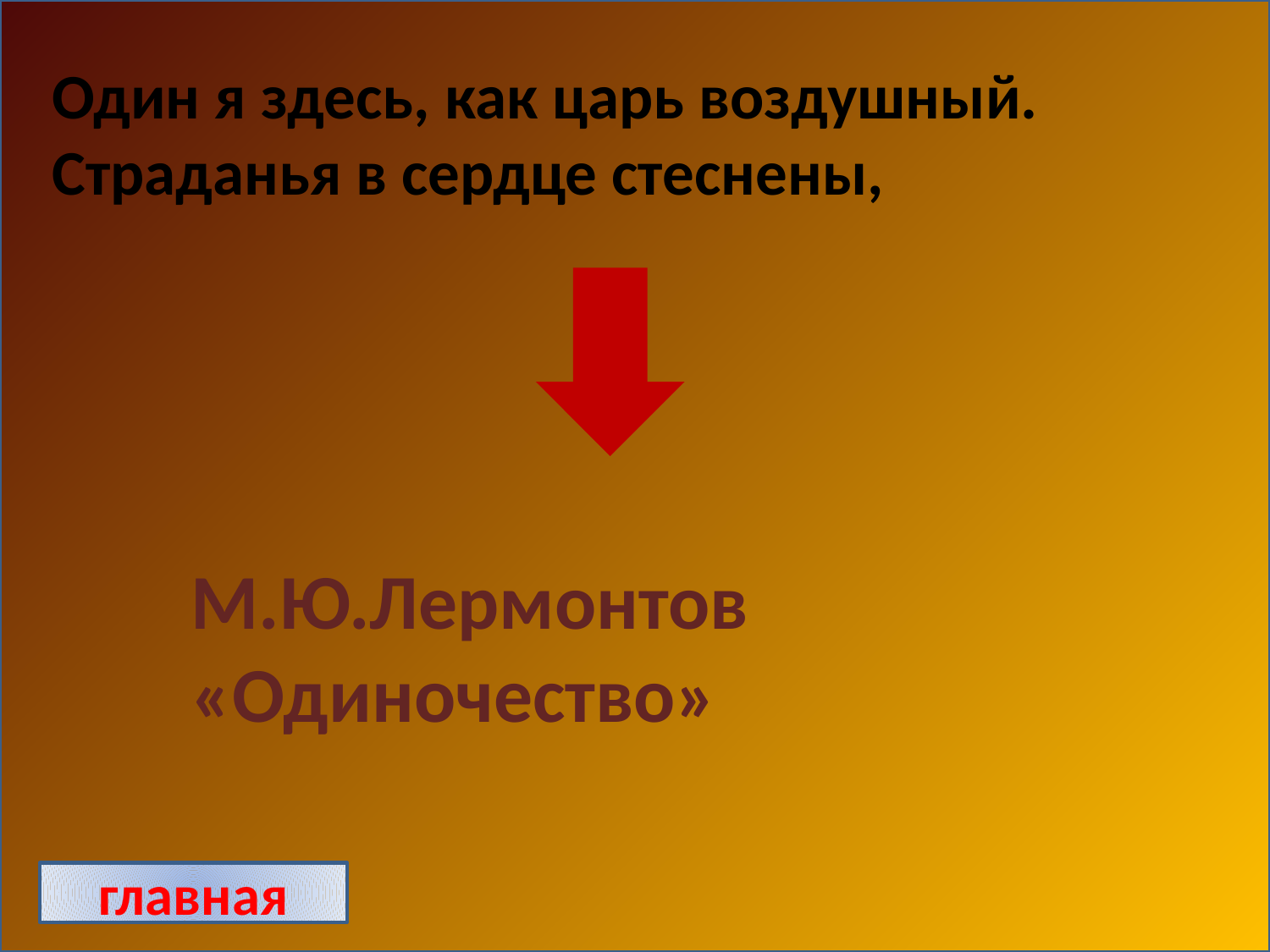

Один я здесь, как царь воздушный.
Страданья в сердце стеснены,

М.Ю.Лермонтов «Одиночество»
главная